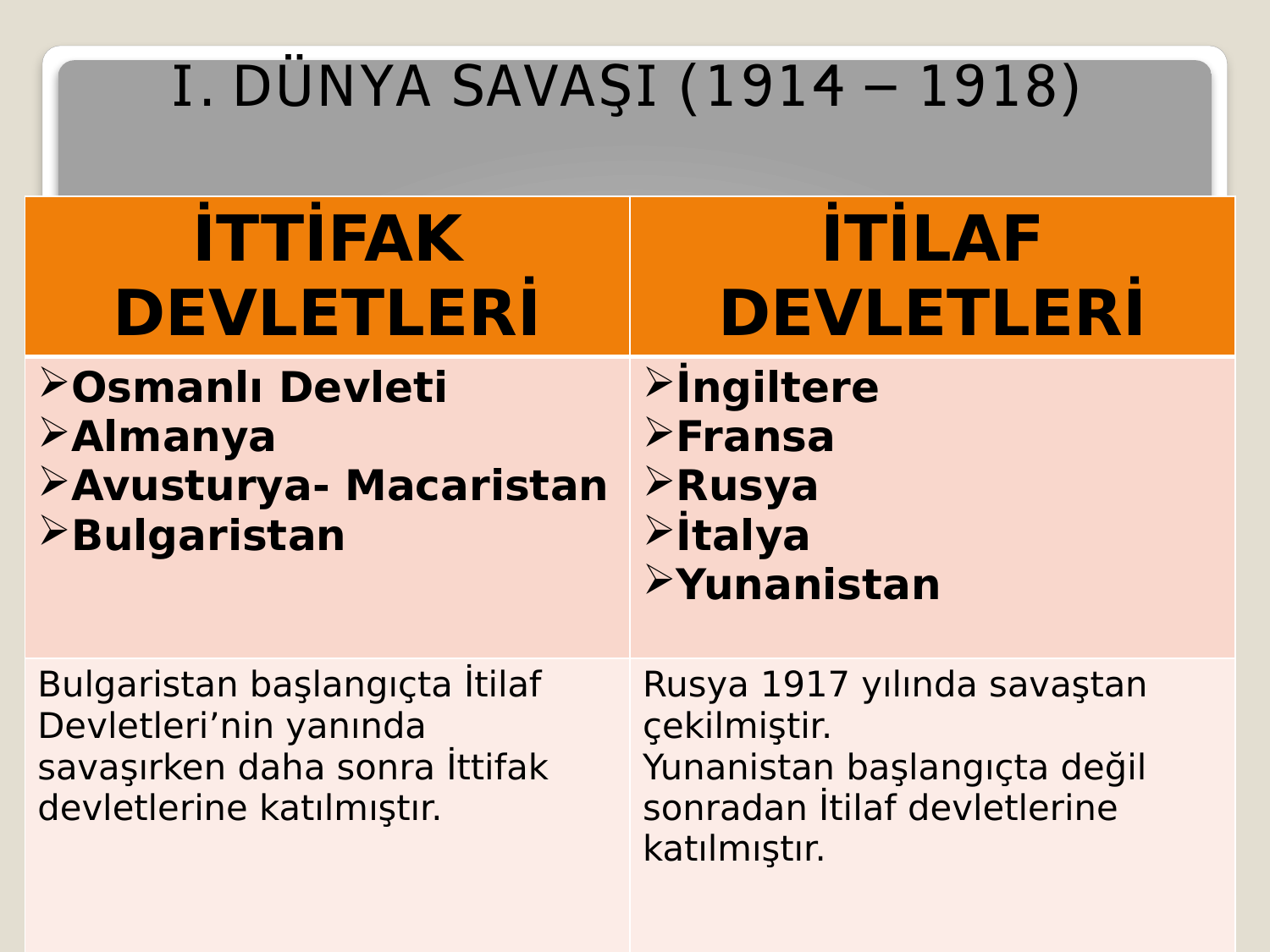

I. DÜNYA SAVAŞI (1914 – 1918)
| İTTİFAK DEVLETLERİ | İTİLAF DEVLETLERİ |
| --- | --- |
| Osmanlı Devleti Almanya Avusturya- Macaristan Bulgaristan | İngiltere Fransa Rusya İtalya Yunanistan |
| Bulgaristan başlangıçta İtilaf Devletleri’nin yanında savaşırken daha sonra İttifak devletlerine katılmıştır. | Rusya 1917 yılında savaştan çekilmiştir. Yunanistan başlangıçta değil sonradan İtilaf devletlerine katılmıştır. |